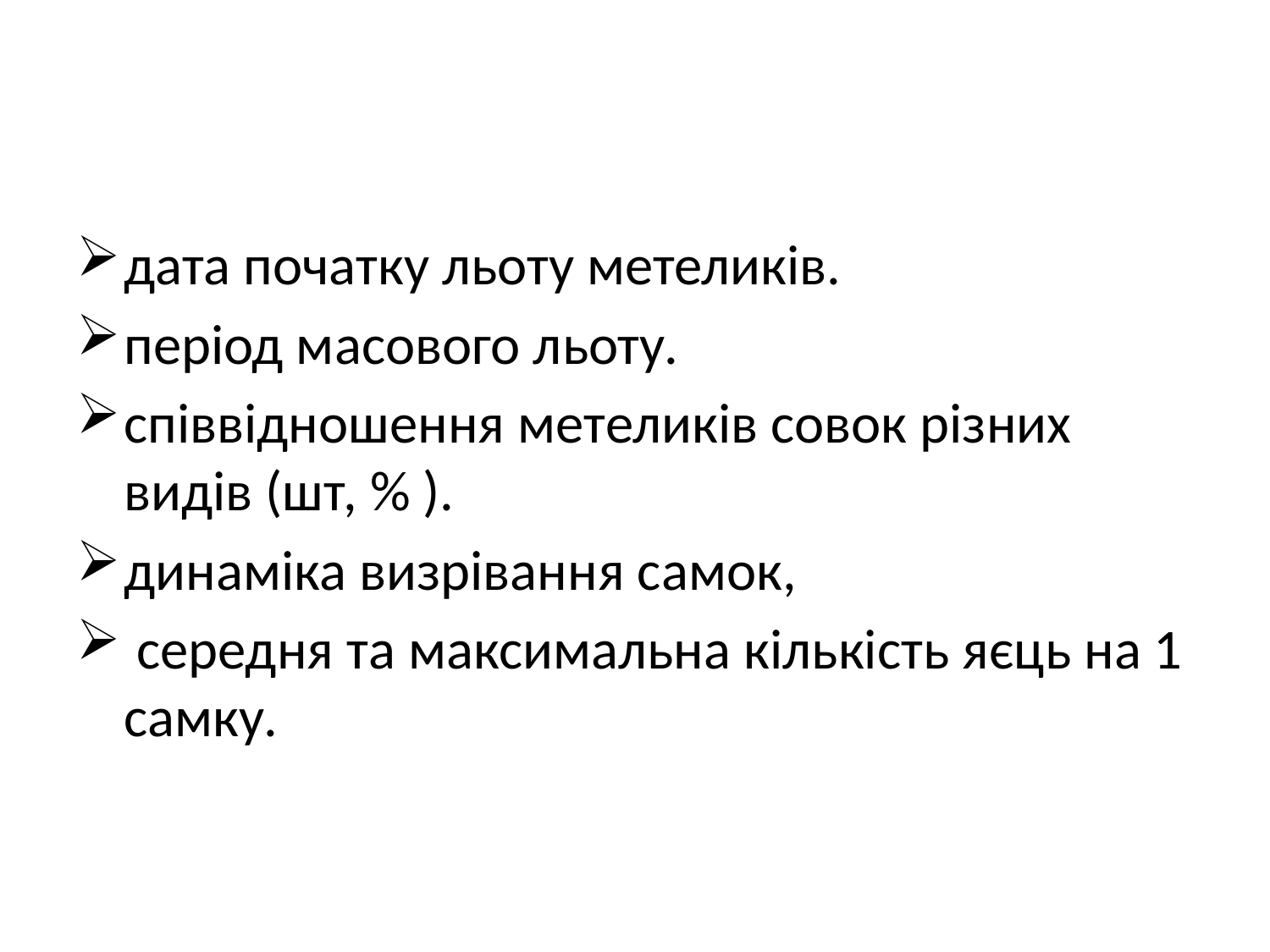

#
дата початку льоту метеликів.
період масового льоту.
співвідношення метеликів совок різних видів (шт, % ).
динаміка визрівання самок,
 середня та максимальна кількість яєць на 1 самку.